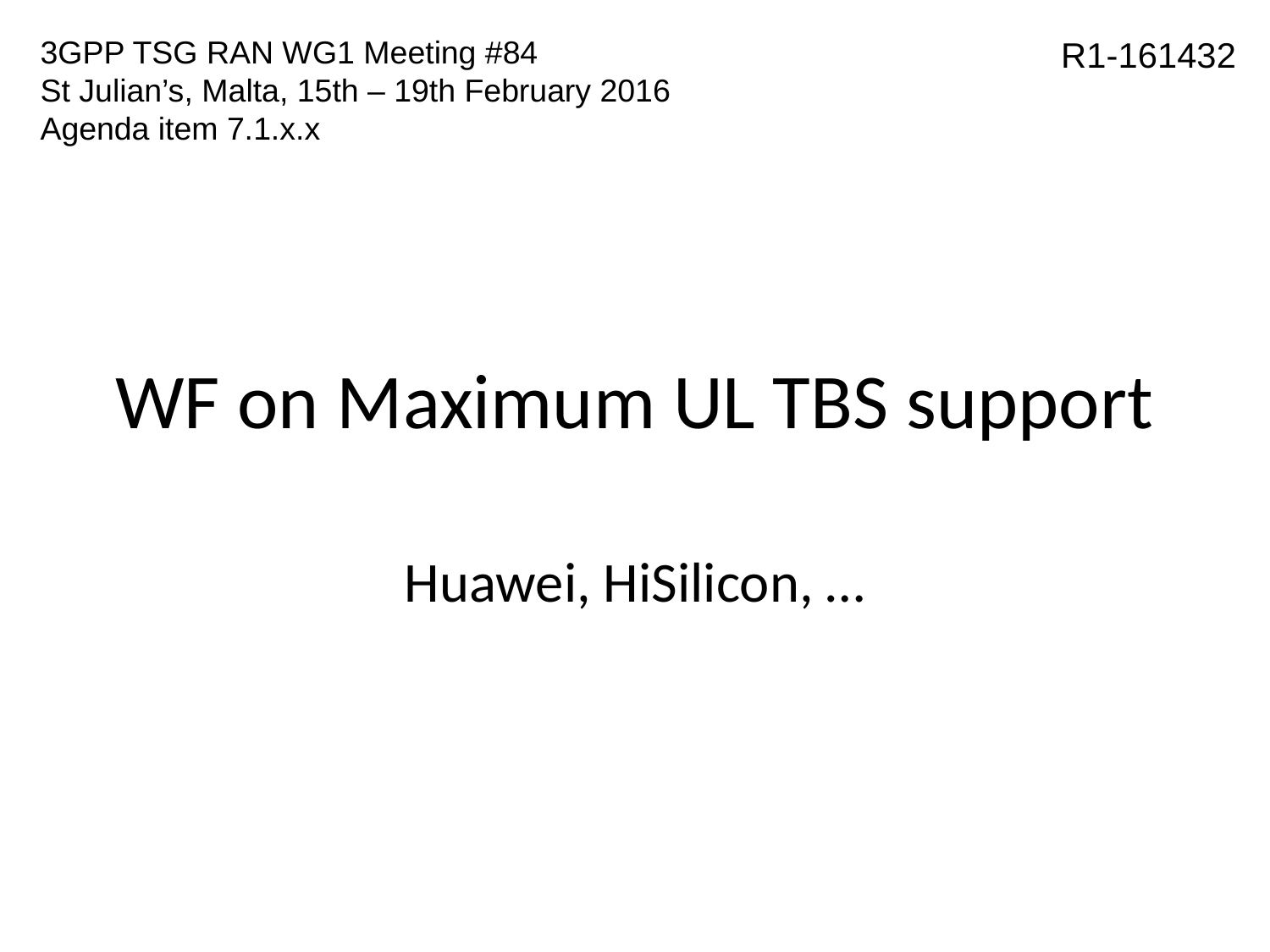

3GPP TSG RAN WG1 Meeting #84
St Julian’s, Malta, 15th – 19th February 2016
Agenda item 7.1.x.x
R1-161432
# WF on Maximum UL TBS support
Huawei, HiSilicon, …